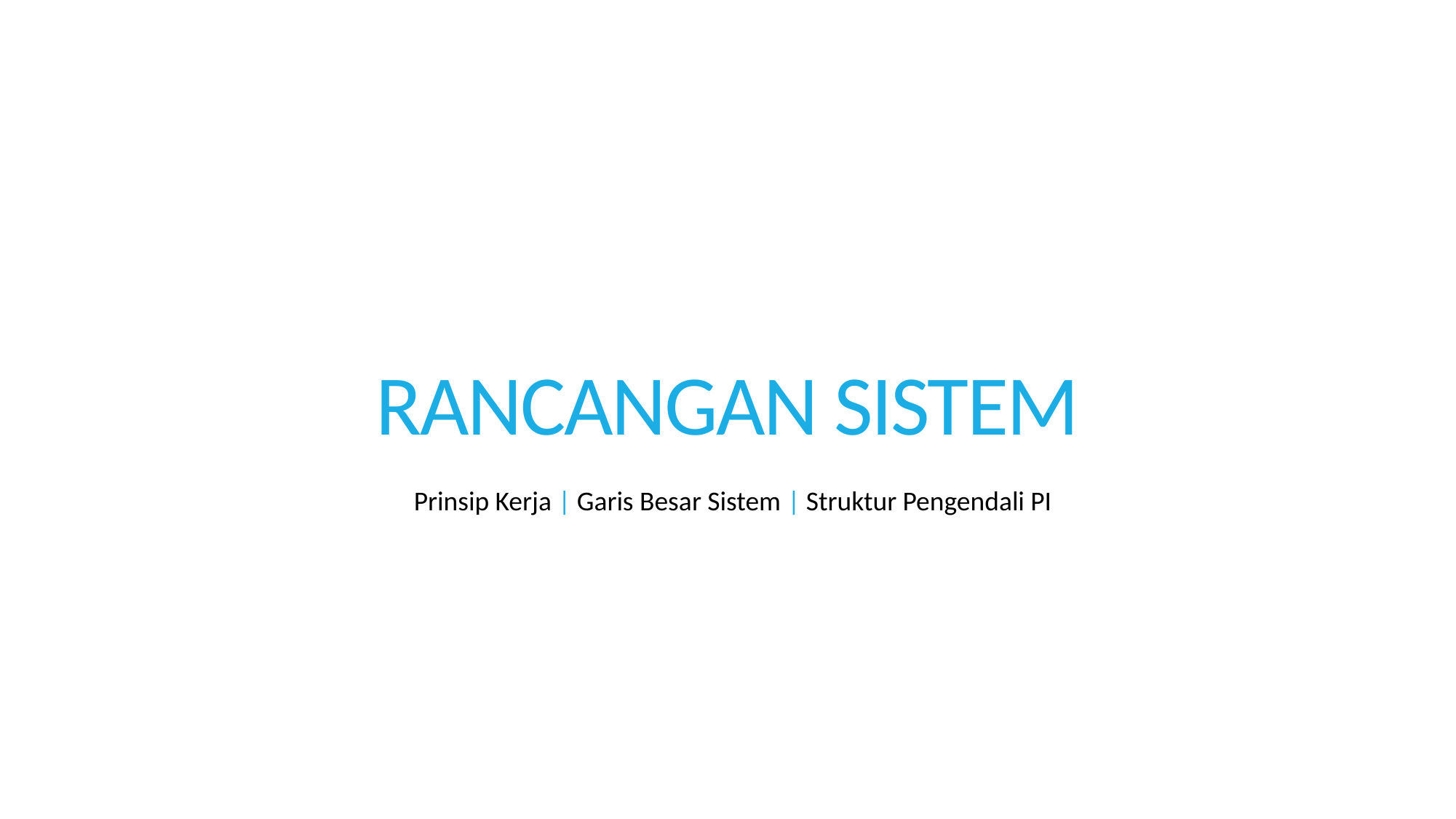

RANCANGAN SISTEM
Prinsip Kerja | Garis Besar Sistem | Struktur Pengendali PI